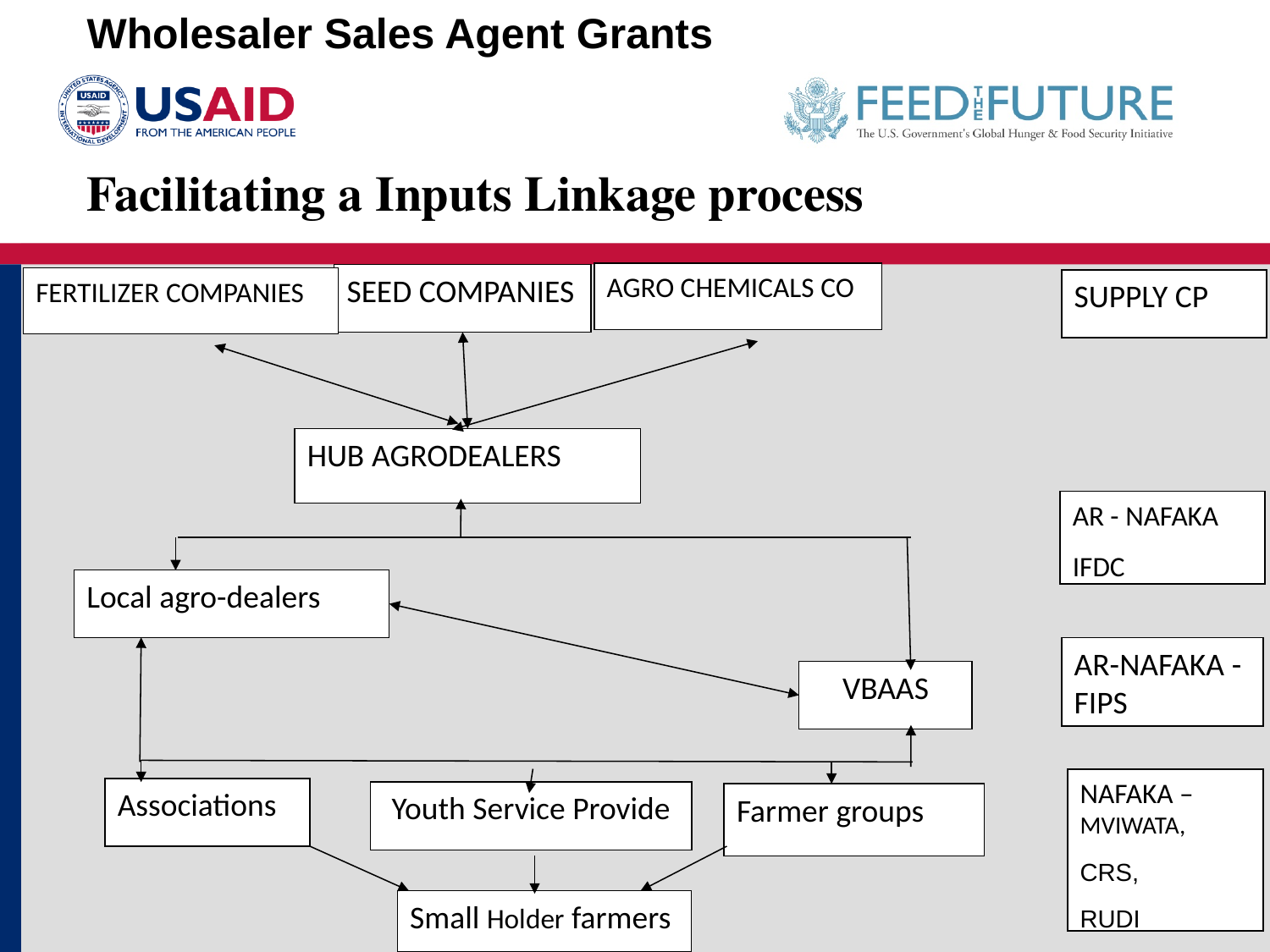

Wholesaler Sales Agent Grants
Facilitating a Inputs Linkage process
AGRO CHEMICALS CO
SEED COMPANIES
HUB AGRODEALERS
Local agro-dealers
VBAAS
Associations
Farmer groups
Small Holder farmers
FERTILIZER COMPANIES
SUPPLY CP
AR - NAFAKA
IFDC
AR-NAFAKA - FIPS
NAFAKA – MVIWATA,
CRS,
RUDI
Youth Service Provide